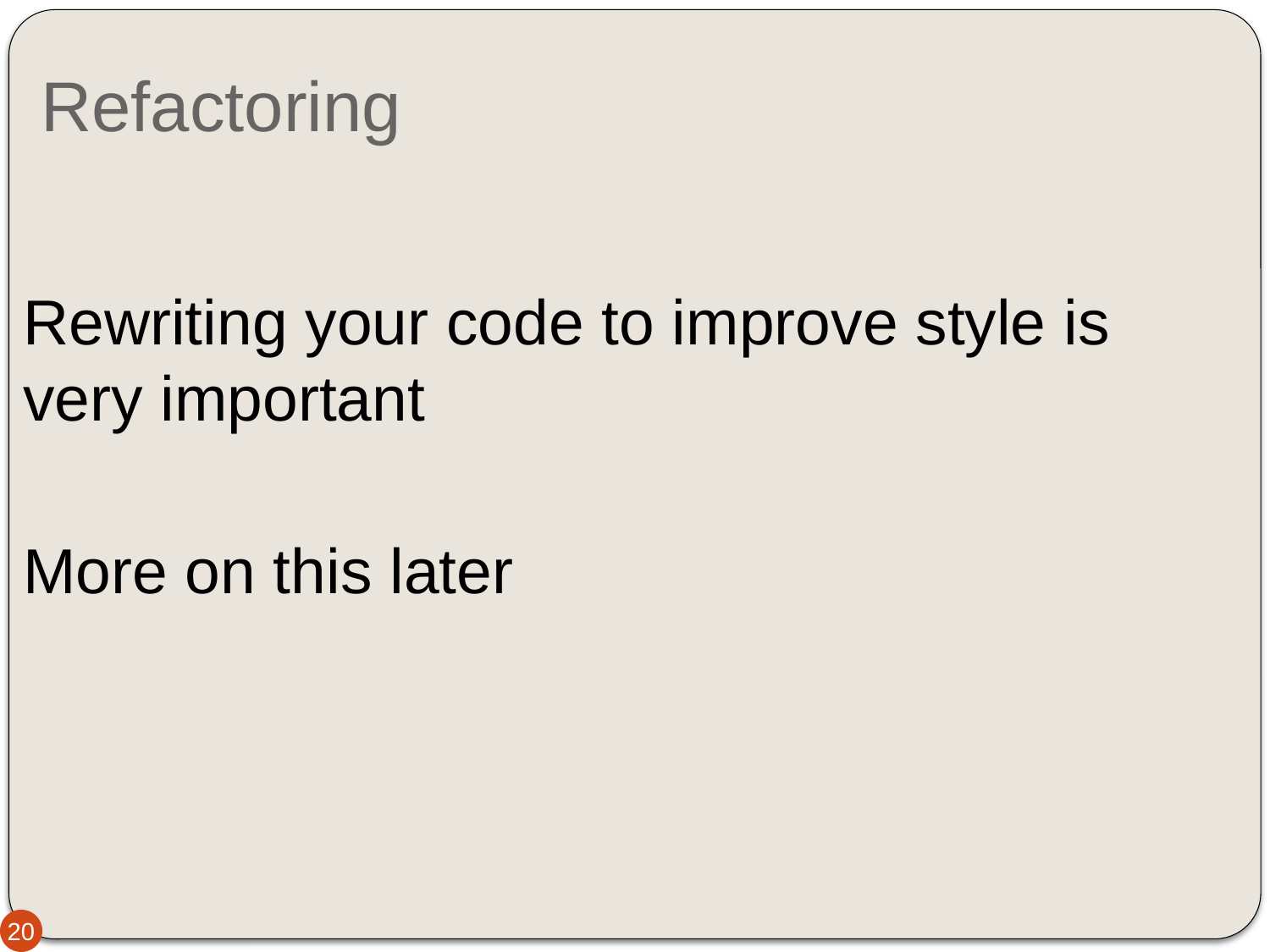

# Refactoring
Rewriting your code to improve style is  very important

More on this later

20